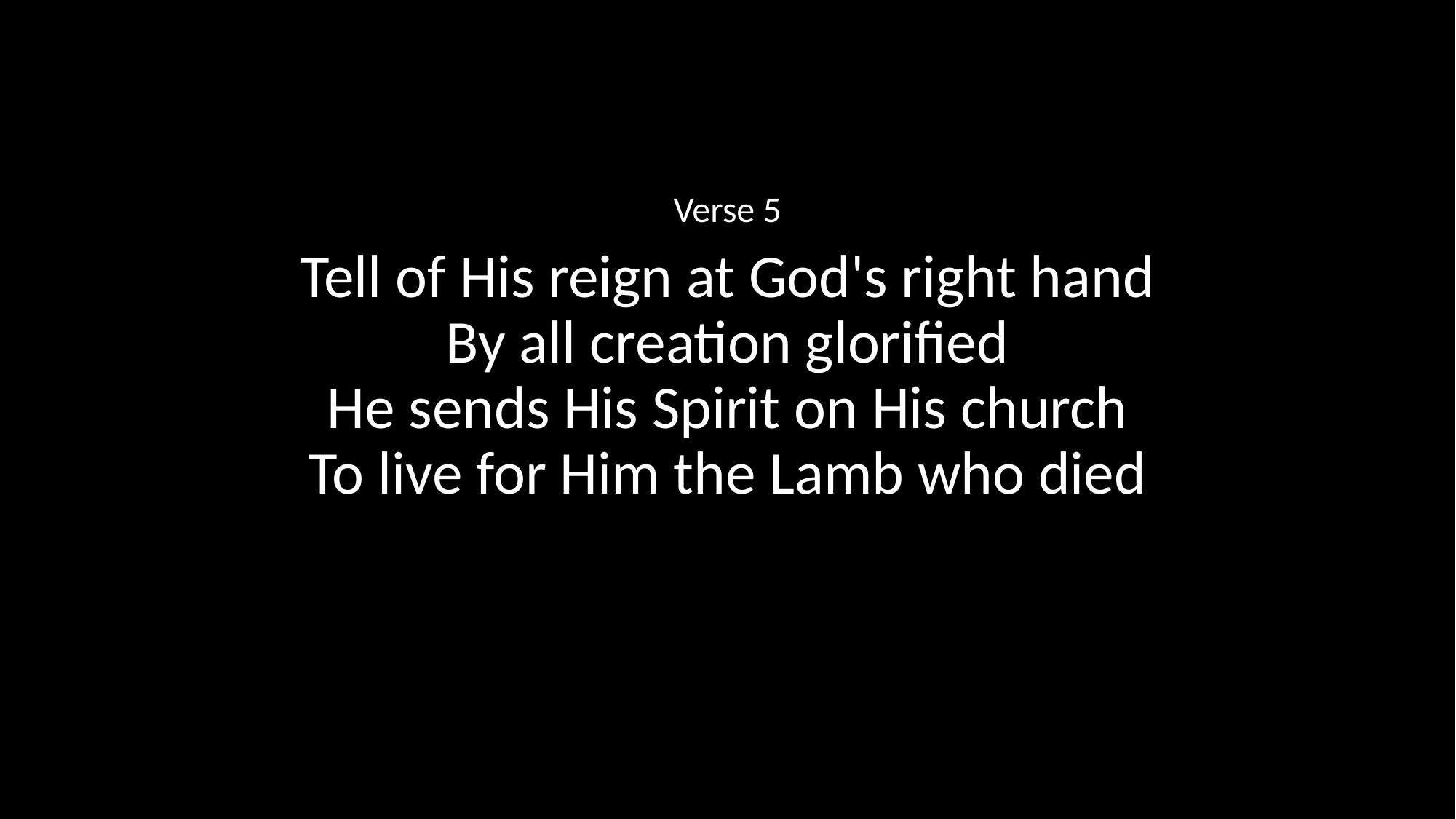

Verse 5
Tell of His reign at God's right hand
By all creation glorified
He sends His Spirit on His church
To live for Him the Lamb who died